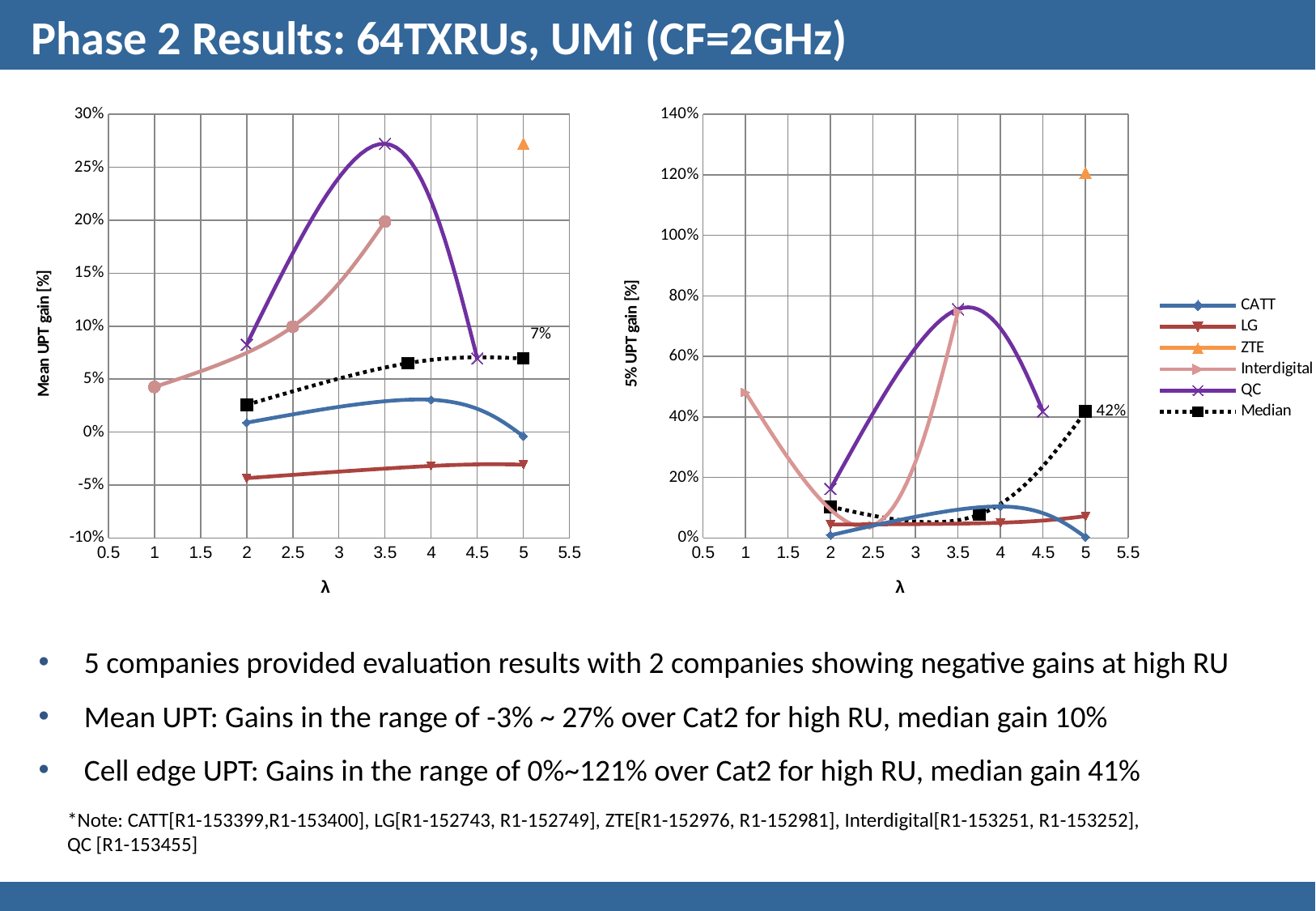

# Phase 2 Results: 64TXRUs, UMi (CF=2GHz)

### Chart

| Category |  |  |  |  |  |  |
|---|---|---|---|---|---|---|

### Chart

| Category |  |  |  |  |  |  |
|---|---|---|---|---|---|---|
5 companies provided evaluation results with 2 companies showing negative gains at high RU
Mean UPT: Gains in the range of -3% ~ 27% over Cat2 for high RU, median gain 10%
Cell edge UPT: Gains in the range of 0%~121% over Cat2 for high RU, median gain 41%
*Note: CATT[R1-153399,R1-153400], LG[R1-152743, R1-152749], ZTE[R1-152976, R1-152981], Interdigital[R1-153251, R1-153252],
QC [R1-153455]